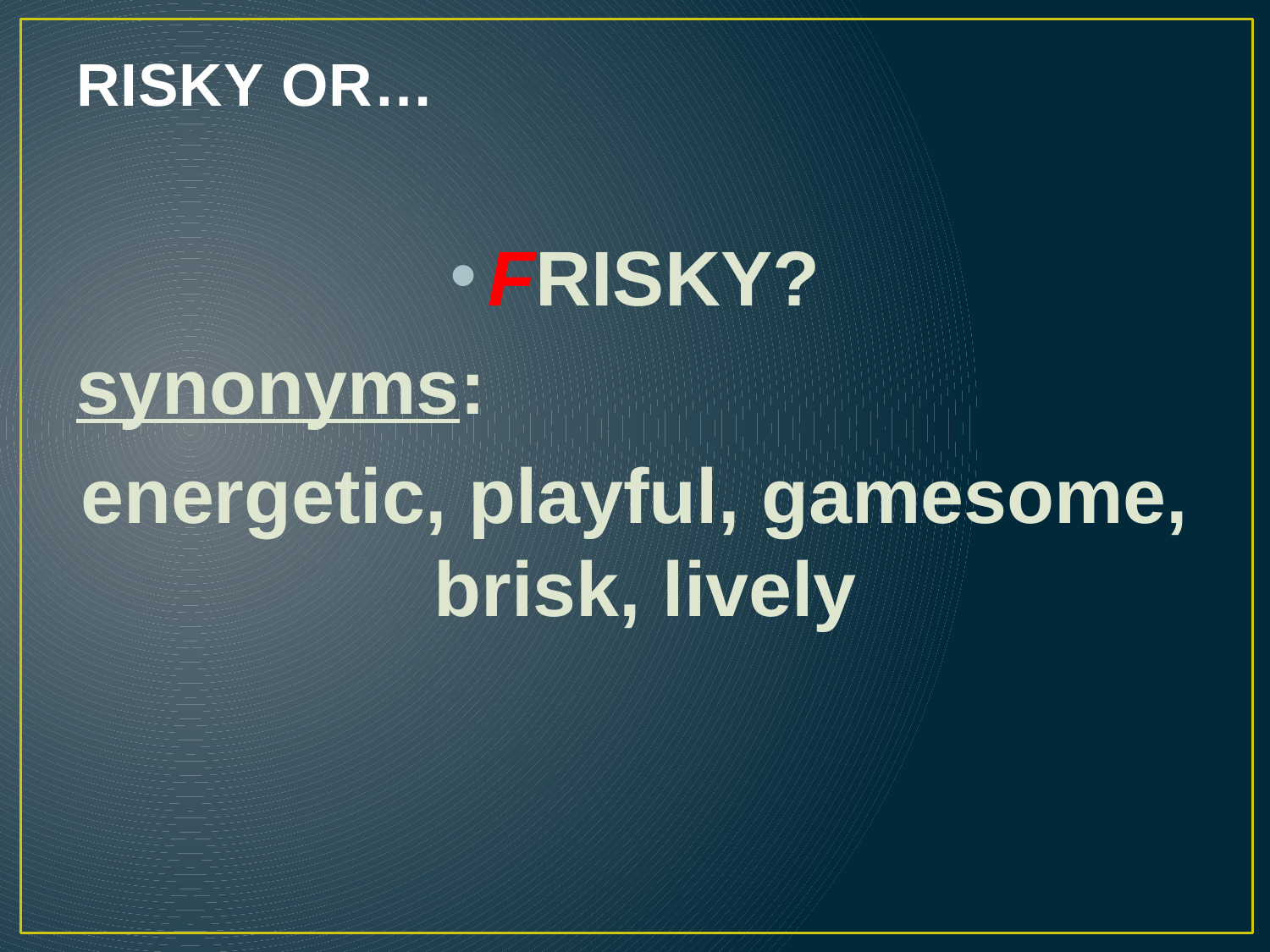

# RISKY OR…
FRISKY?
synonyms:
energetic, playful, gamesome,  brisk, lively